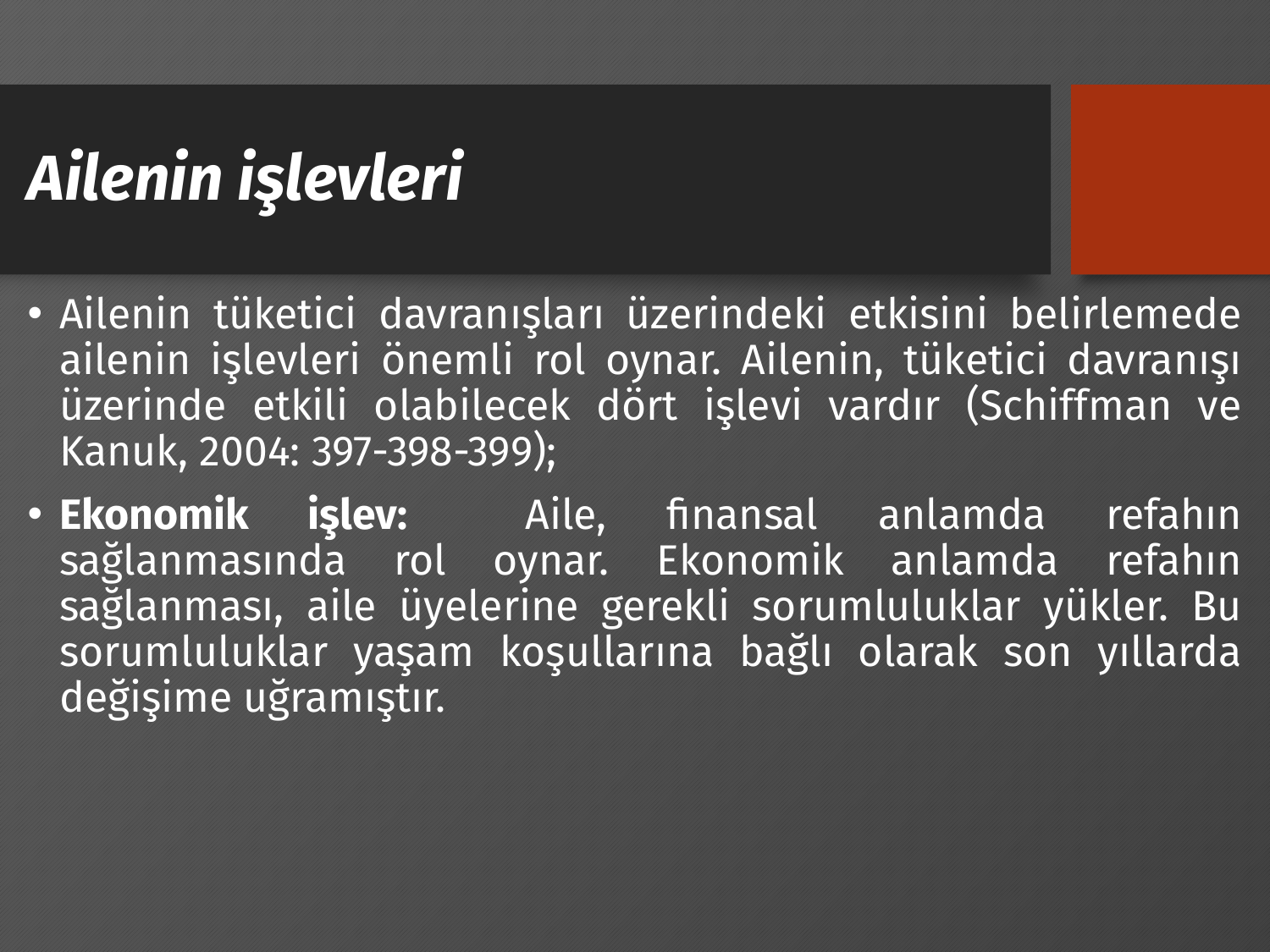

# Ailenin işlevleri
Ailenin tüketici davranışları üzerindeki etkisini belirlemede ailenin işlevleri önemli rol oynar. Ailenin, tüketici davranışı üzerinde etkili olabilecek dört işlevi vardır (Schiffman ve Kanuk, 2004: 397-398-399);
Ekonomik işlev:  Aile, finansal anlamda refahın sağlanmasında rol oynar. Ekonomik anlamda refahın sağlanması, aile üyelerine gerekli sorumluluklar yükler. Bu sorumluluklar yaşam koşullarına bağlı olarak son yıllarda değişime uğramıştır.